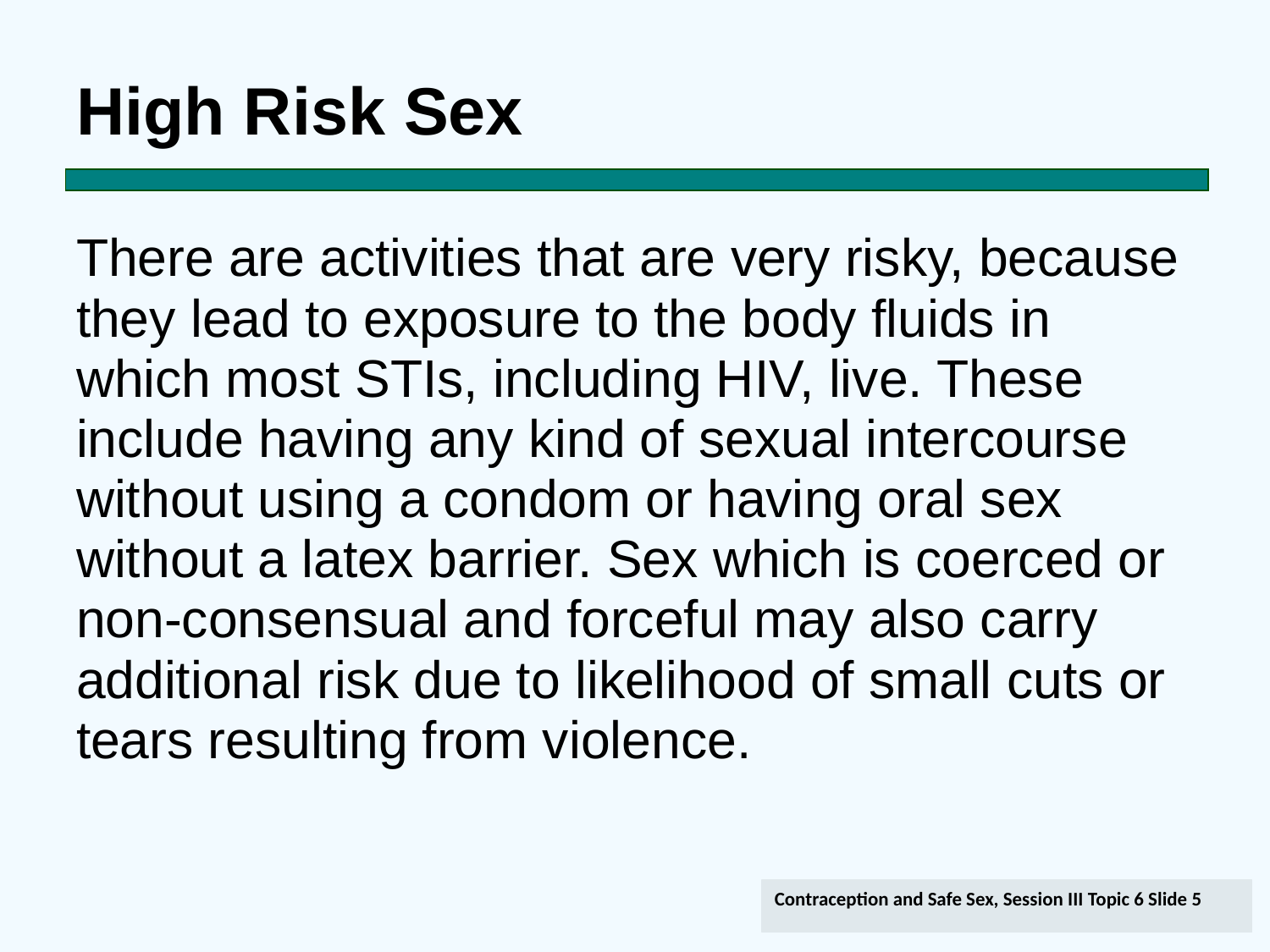

# High Risk Sex
There are activities that are very risky, because they lead to exposure to the body fluids in which most STIs, including HIV, live. These include having any kind of sexual intercourse without using a condom or having oral sex without a latex barrier. Sex which is coerced or non-consensual and forceful may also carry additional risk due to likelihood of small cuts or tears resulting from violence.
Contraception and Safe Sex, Session III Topic 6 Slide 5